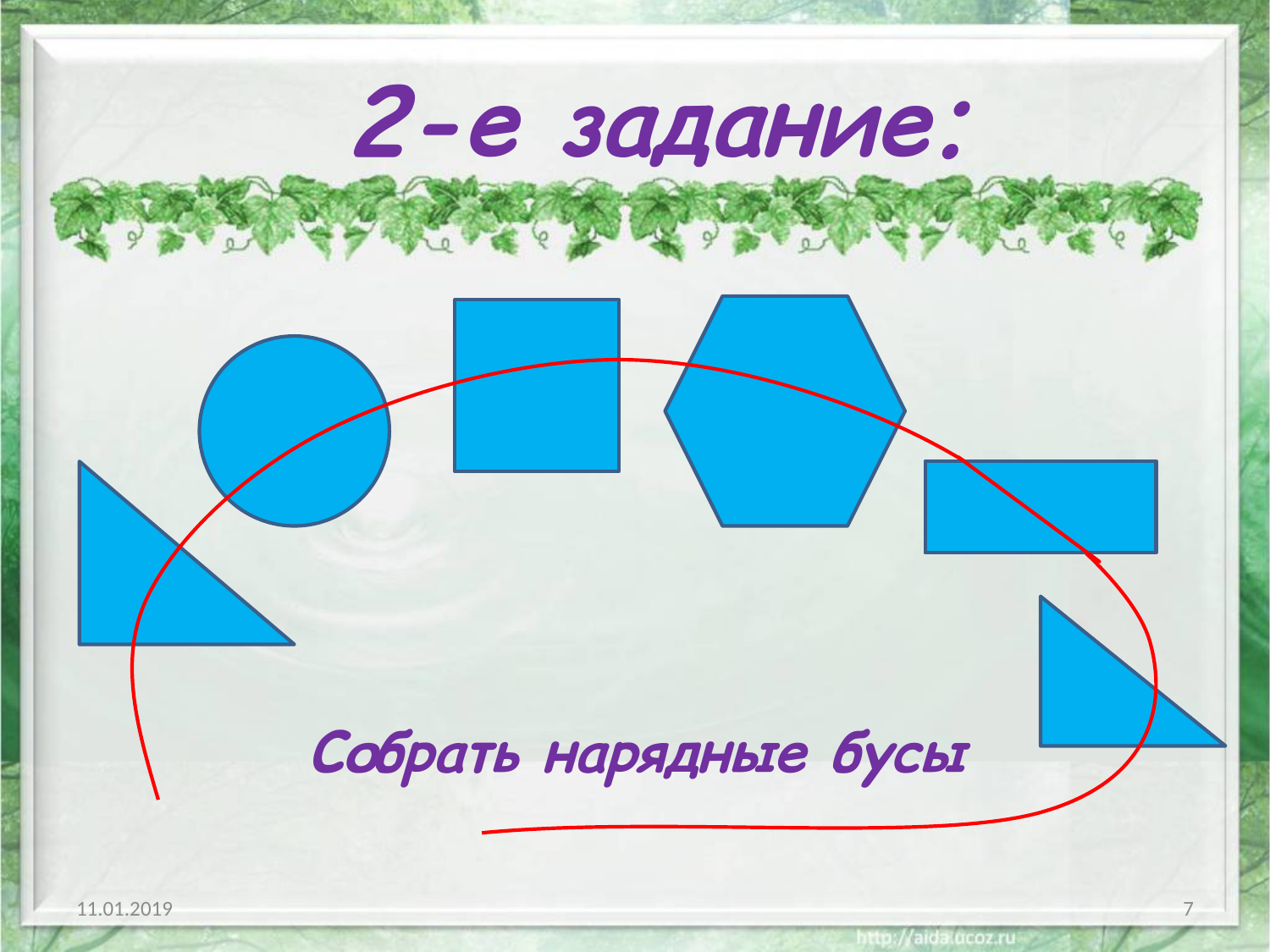

# 2-е задание:

Собрать нарядные бусы

11.01.2019
7